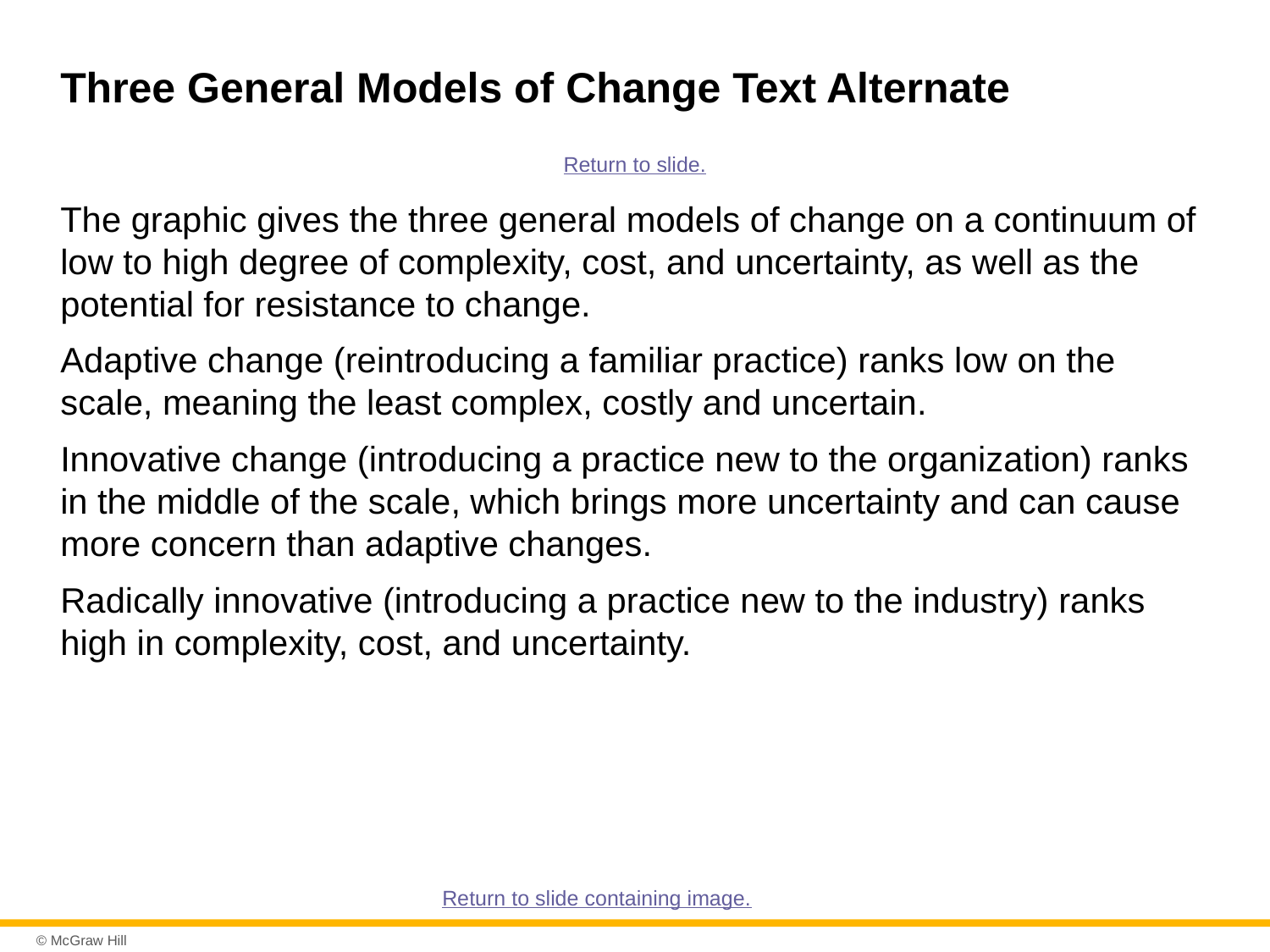

# Three General Models of Change Text Alternate
Return to slide.
The graphic gives the three general models of change on a continuum of low to high degree of complexity, cost, and uncertainty, as well as the potential for resistance to change.
Adaptive change (reintroducing a familiar practice) ranks low on the scale, meaning the least complex, costly and uncertain.
Innovative change (introducing a practice new to the organization) ranks in the middle of the scale, which brings more uncertainty and can cause more concern than adaptive changes.
Radically innovative (introducing a practice new to the industry) ranks high in complexity, cost, and uncertainty.

Return to slide containing image.